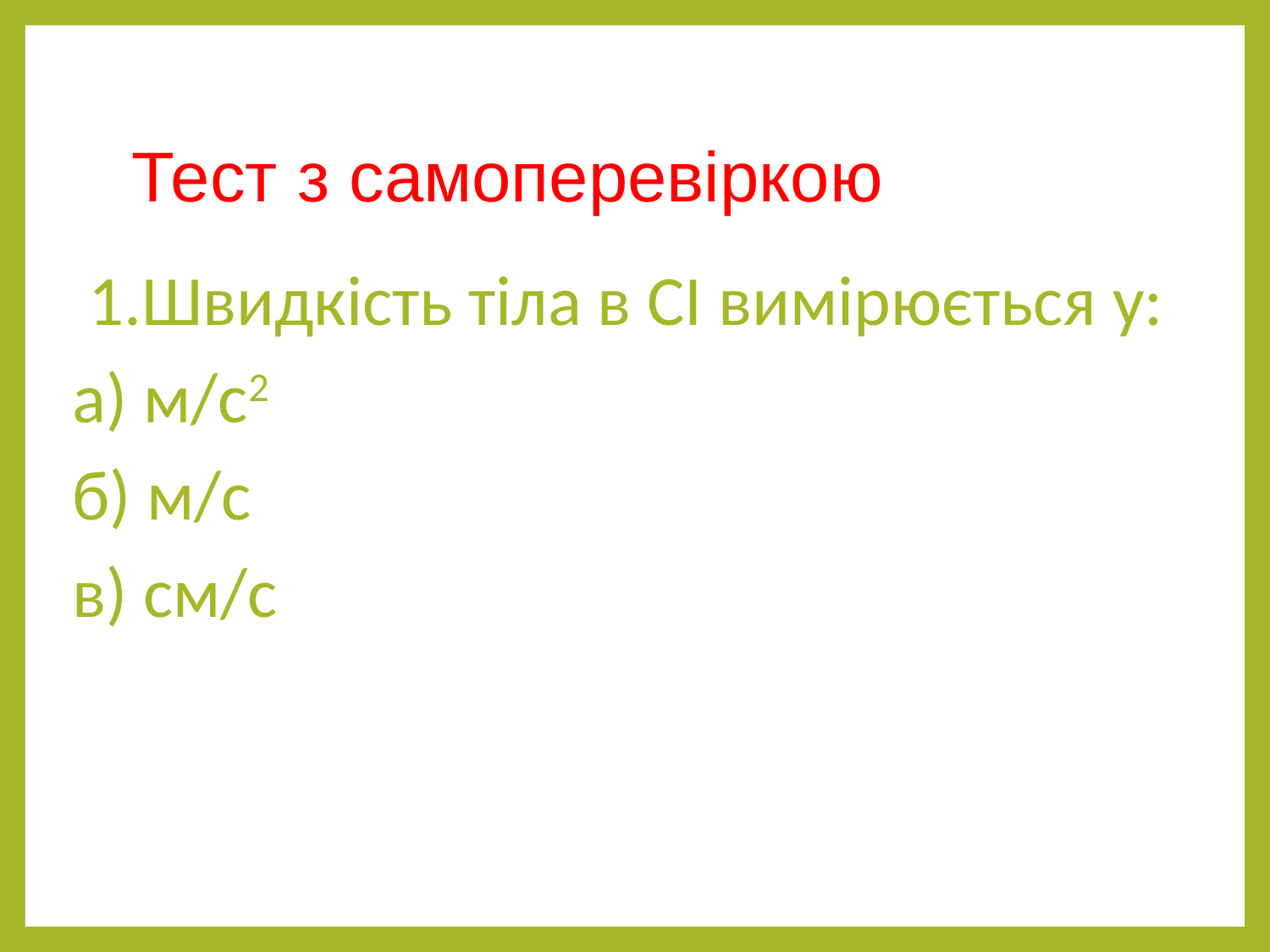

# Тест з самоперевіркою
 1.Швидкість тіла в СІ вимірюється у:
а) м/с2
б) м/с
в) см/с